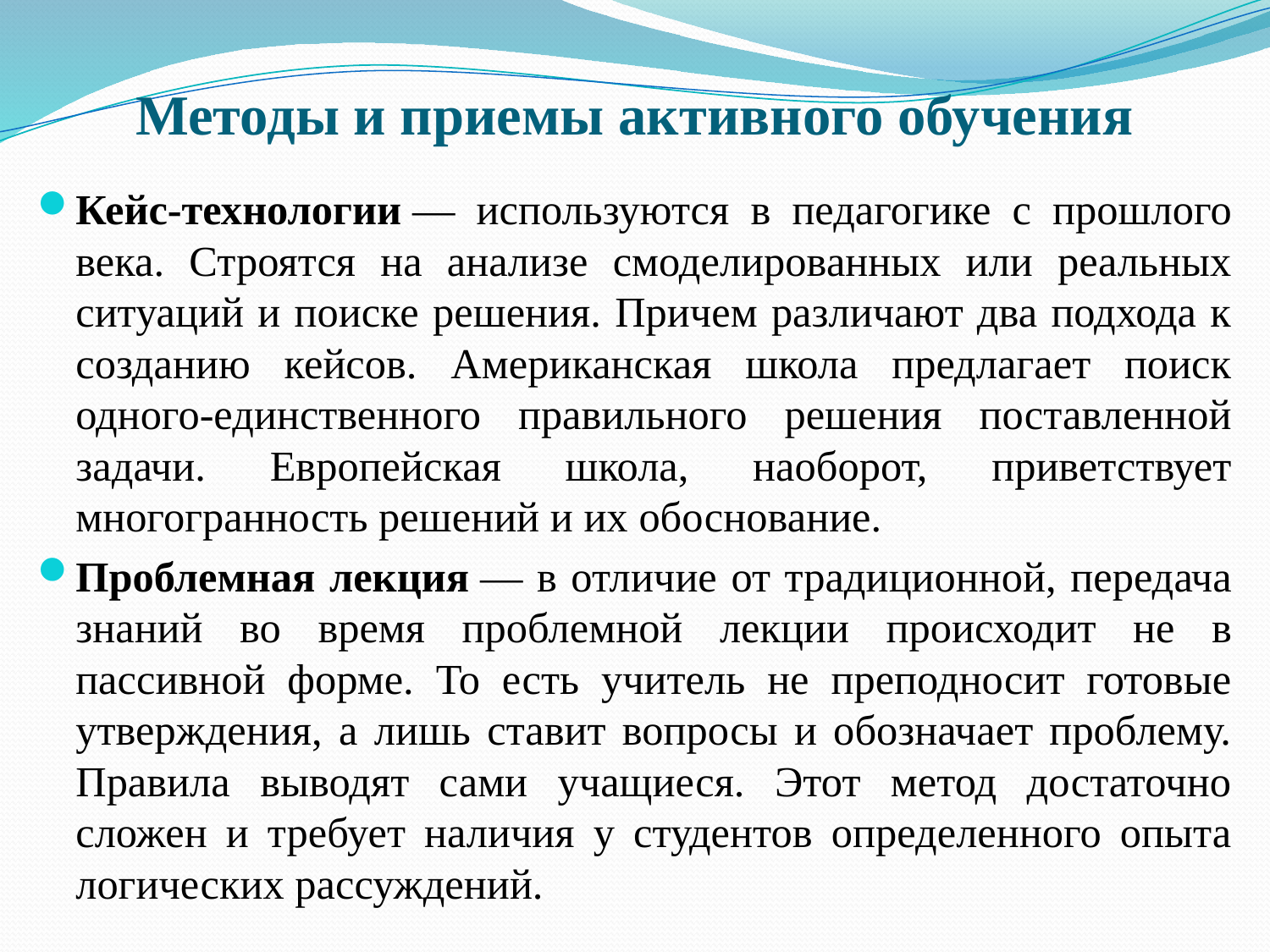

# Методы и приемы активного обучения
Кейс-технологии — используются в педагогике с прошлого века. Строятся на анализе смоделированных или реальных ситуаций и поиске решения. Причем различают два подхода к созданию кейсов. Американская школа предлагает поиск одного-единственного правильного решения поставленной задачи. Европейская школа, наоборот, приветствует многогранность решений и их обоснование.
Проблемная лекция — в отличие от традиционной, передача знаний во время проблемной лекции происходит не в пассивной форме. То есть учитель не преподносит готовые утверждения, а лишь ставит вопросы и обозначает проблему. Правила выводят сами учащиеся. Этот метод достаточно сложен и требует наличия у студентов определенного опыта логических рассуждений.